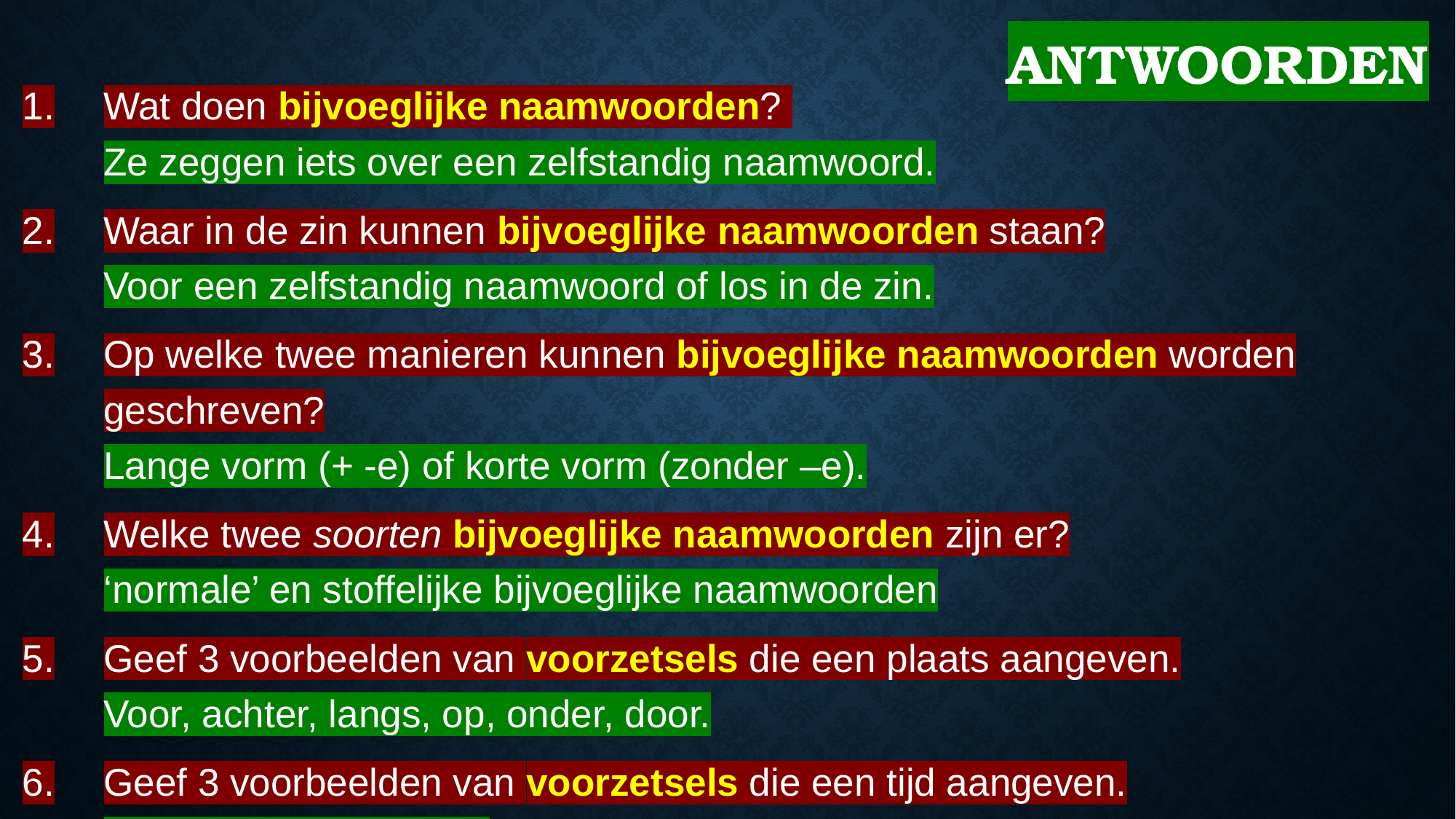

# Antwoorden
Wat doen bijvoeglijke naamwoorden?
Ze zeggen iets over een zelfstandig naamwoord.
Waar in de zin kunnen bijvoeglijke naamwoorden staan?
Voor een zelfstandig naamwoord of los in de zin.
Op welke twee manieren kunnen bijvoeglijke naamwoorden worden geschreven?
Lange vorm (+ -e) of korte vorm (zonder –e).
Welke twee soorten bijvoeglijke naamwoorden zijn er?
‘normale’ en stoffelijke bijvoeglijke naamwoorden
Geef 3 voorbeelden van voorzetsels die een plaats aangeven.
Voor, achter, langs, op, onder, door.
Geef 3 voorbeelden van voorzetsels die een tijd aangeven.
Voor, sinds, tijdens, tot